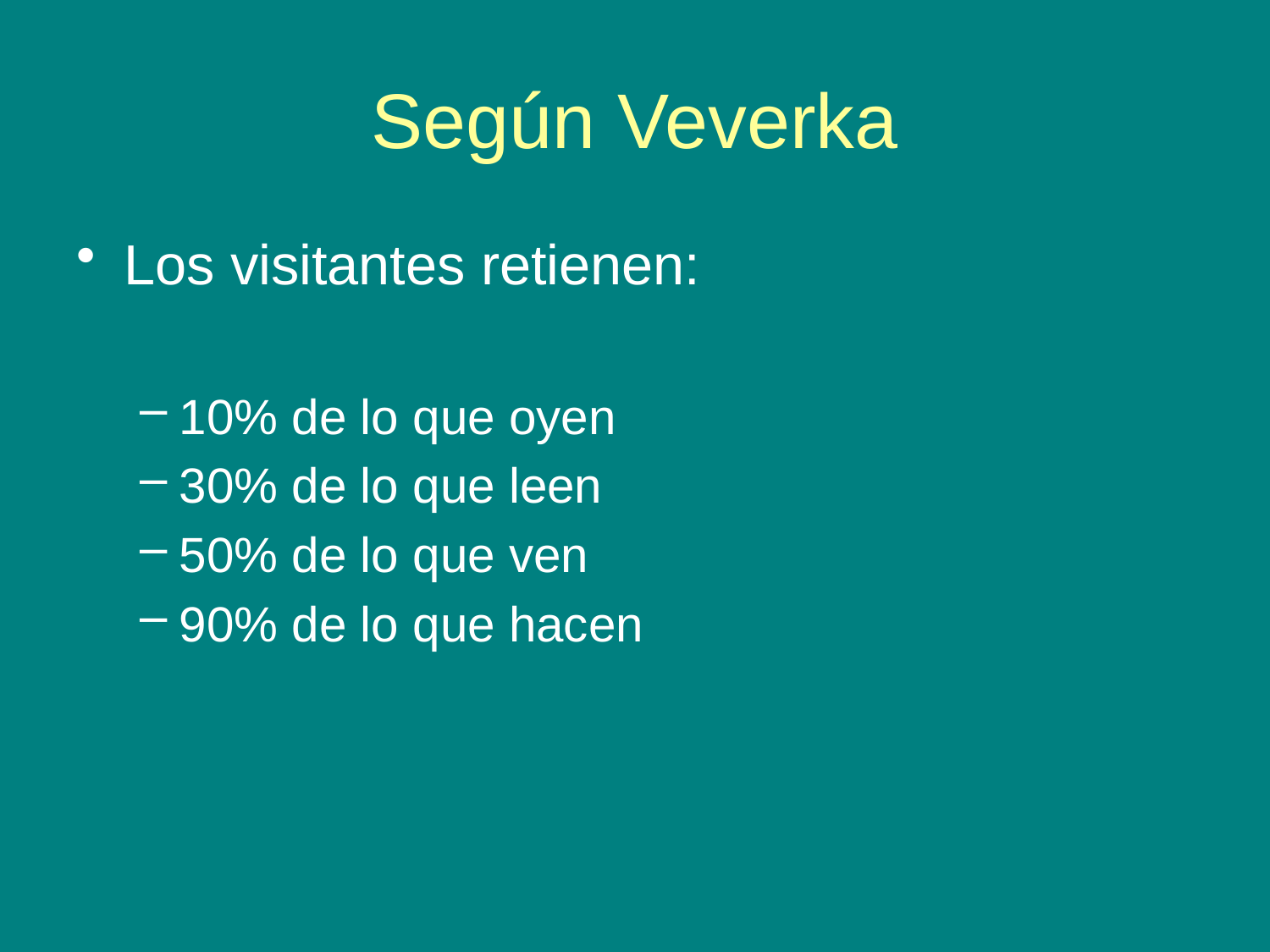

# Según Veverka
Los visitantes retienen:

10% de lo que oyen
30% de lo que leen
50% de lo que ven
90% de lo que hacen